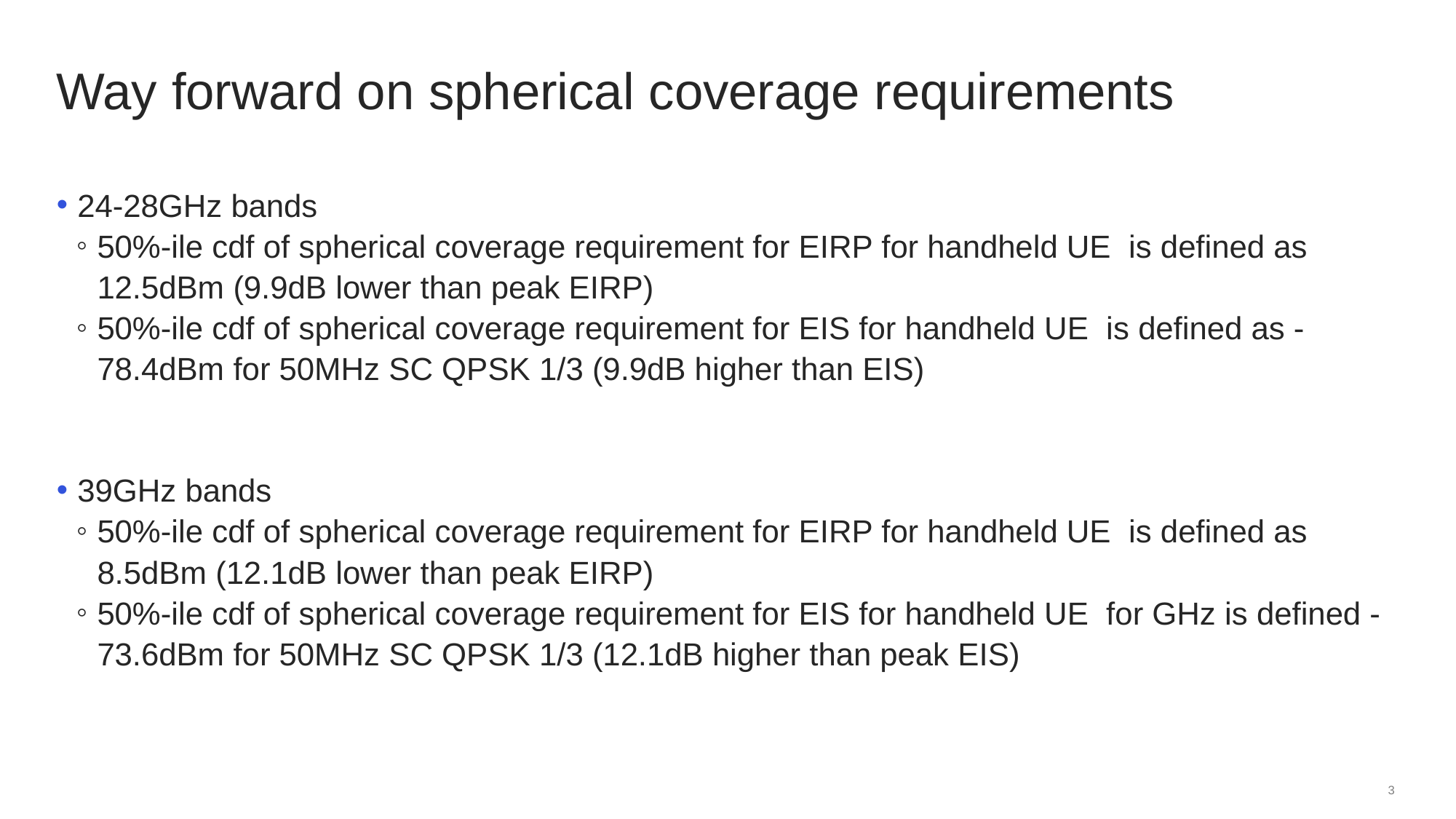

# Way forward on spherical coverage requirements
24-28GHz bands
50%-ile cdf of spherical coverage requirement for EIRP for handheld UE  is defined as 12.5dBm (9.9dB lower than peak EIRP)
50%-ile cdf of spherical coverage requirement for EIS for handheld UE  is defined as -78.4dBm for 50MHz SC QPSK 1/3 (9.9dB higher than EIS)

39GHz bands
50%-ile cdf of spherical coverage requirement for EIRP for handheld UE  is defined as 8.5dBm (12.1dB lower than peak EIRP)
50%-ile cdf of spherical coverage requirement for EIS for handheld UE  for GHz is defined -73.6dBm for 50MHz SC QPSK 1/3 (12.1dB higher than peak EIS)